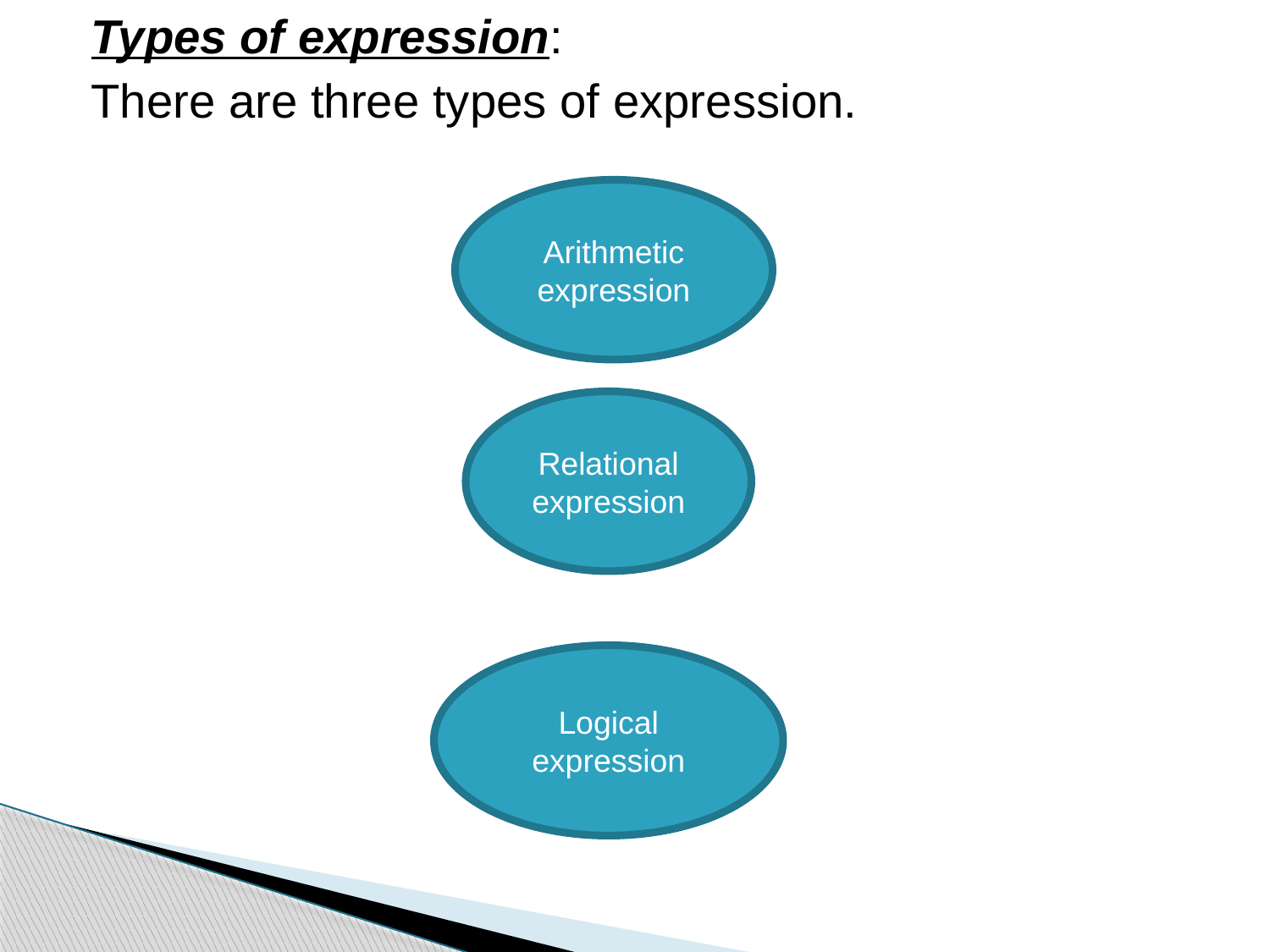

Types of expression:
There are three types of expression.

Arithmetic
expression
Relational
expression
Logical
expression